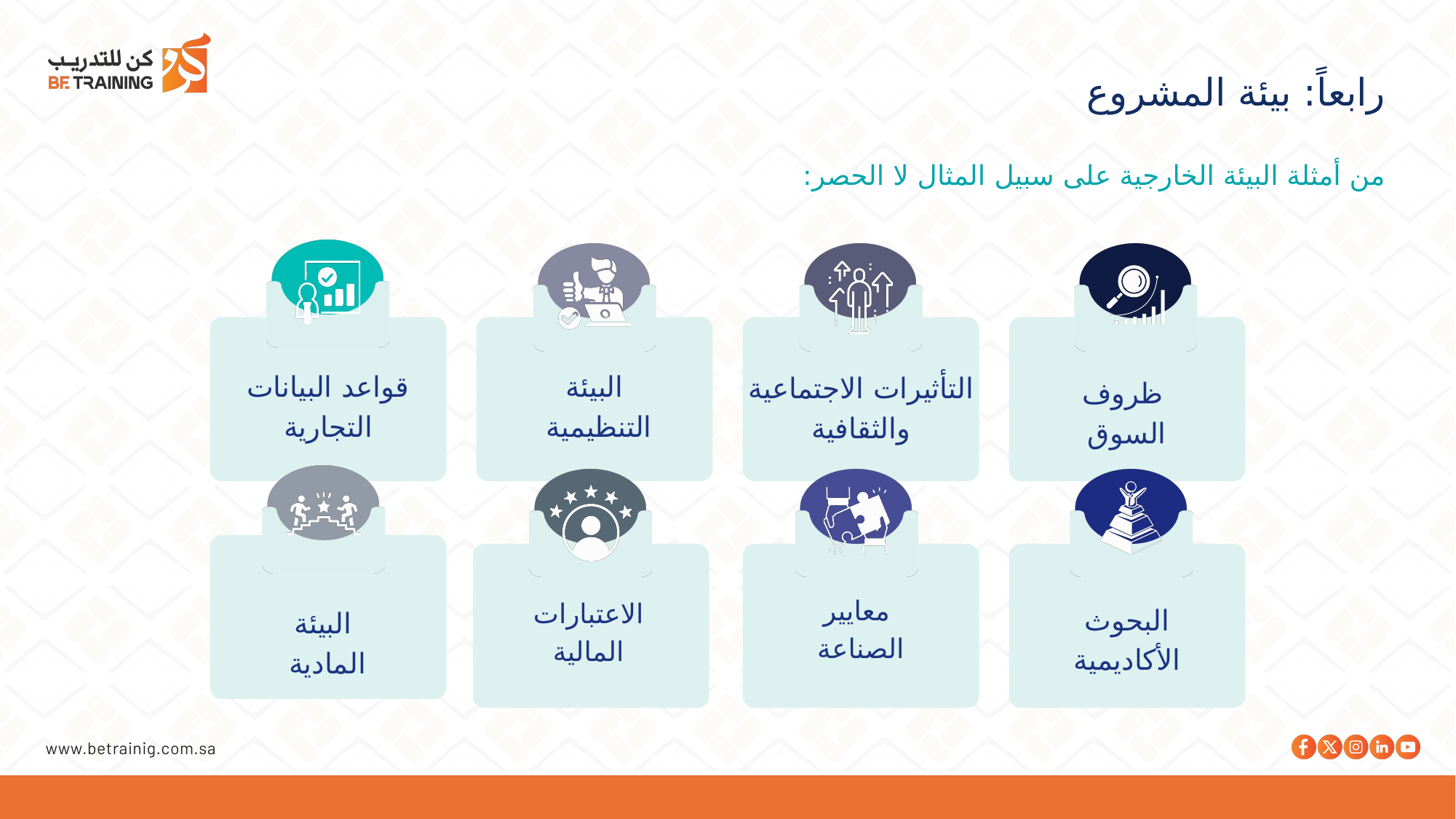

رابعاً: بيئة المشروع
من أمثلة البيئة الخارجية على سبيل المثال لا الحصر:

قواعد البيانات التجارية
البيئة
 التنظيمية
التأثيرات الاجتماعية والثقافية
ظروف
السوق

معايير
الصناعة
الاعتبارات المالية
البحوث الأكاديمية
البيئة
المادية